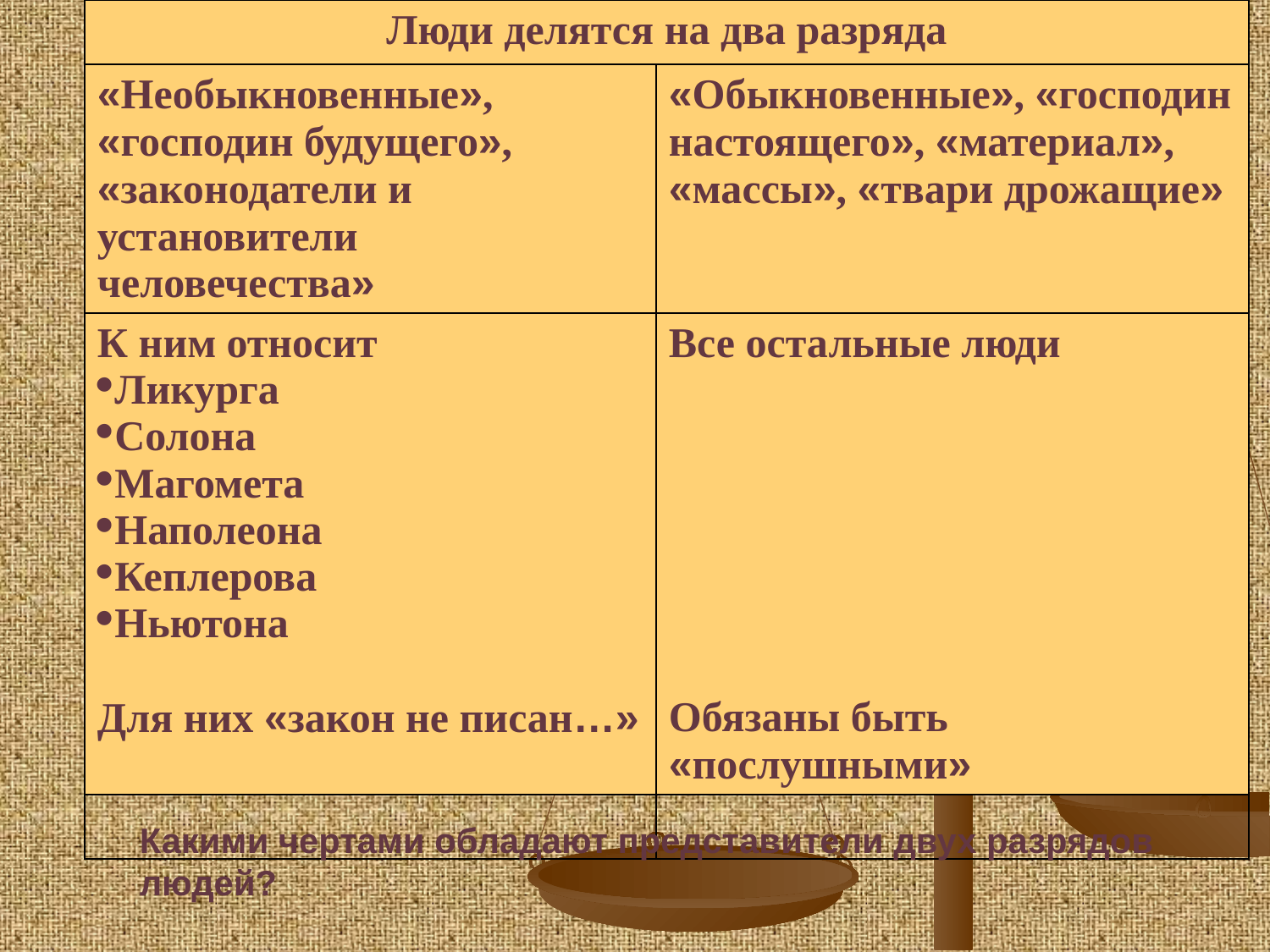

| Люди делятся на два разряда |  |
| --- | --- |
| «Необыкновенные», «господин будущего», «законодатели и установители человечества» | «Обыкновенные», «господин настоящего», «материал», «массы», «твари дрожащие» |
| К ним относит Ликурга Солона Магомета Наполеона Кеплерова Ньютона Для них «закон не писан…» | Все остальные люди Обязаны быть «послушными» |
|  |  |
Какими чертами обладают представители двух разрядов людей?